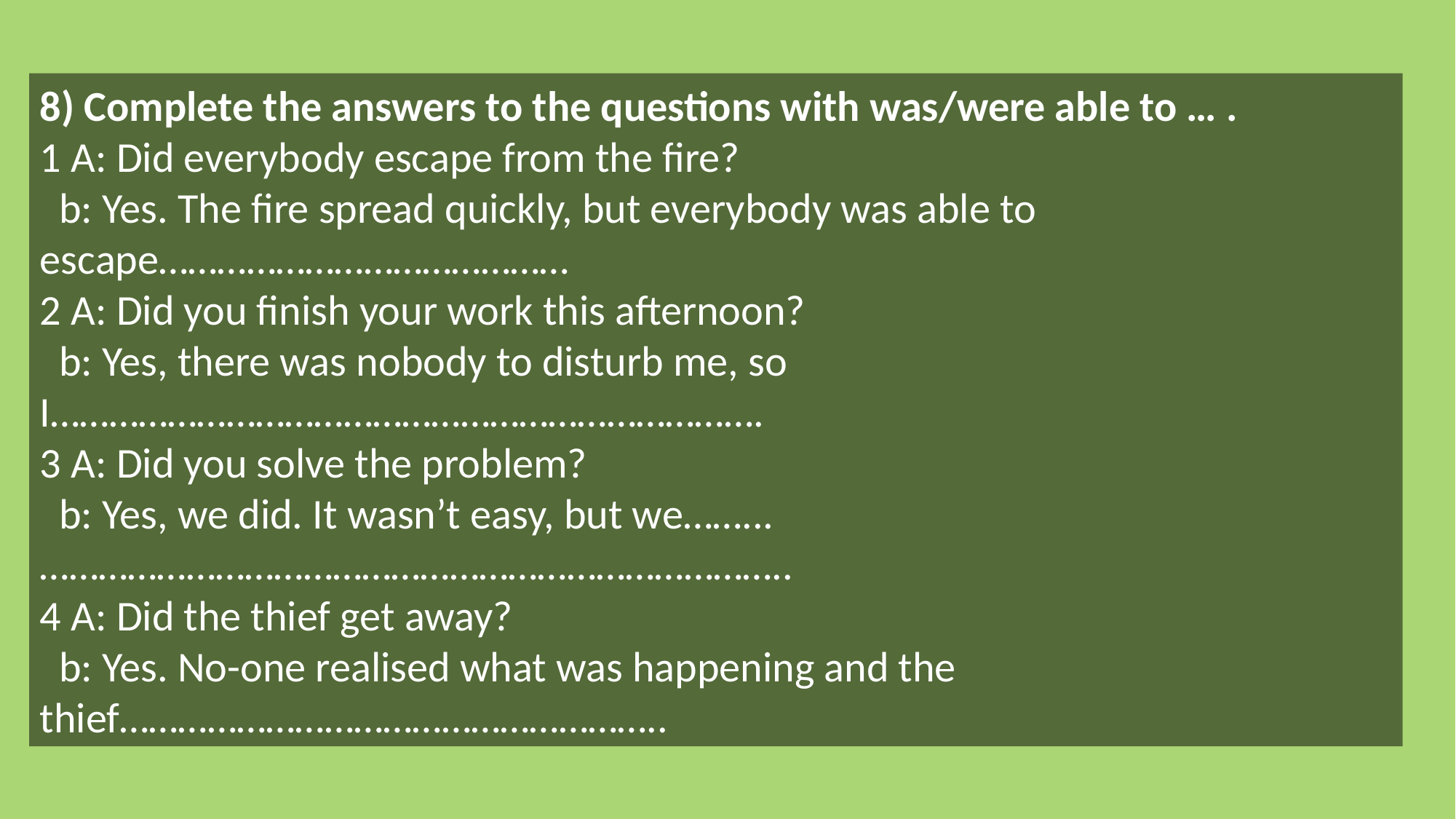

8) Complete the answers to the questions with was/were able to … .
1 A: Did everybody escape from the fire?
  b: Yes. The fire spread quickly, but everybody was able to escape……………………………………
2 A: Did you finish your work this afternoon?
  b: Yes, there was nobody to disturb me, so I……………………………………………………………….
3 A: Did you solve the problem?
  b: Yes, we did. It wasn’t easy, but we……...…………………………………………………………………..
4 A: Did the thief get away?
  b: Yes. No-one realised what was happening and the thief………………………………………………..